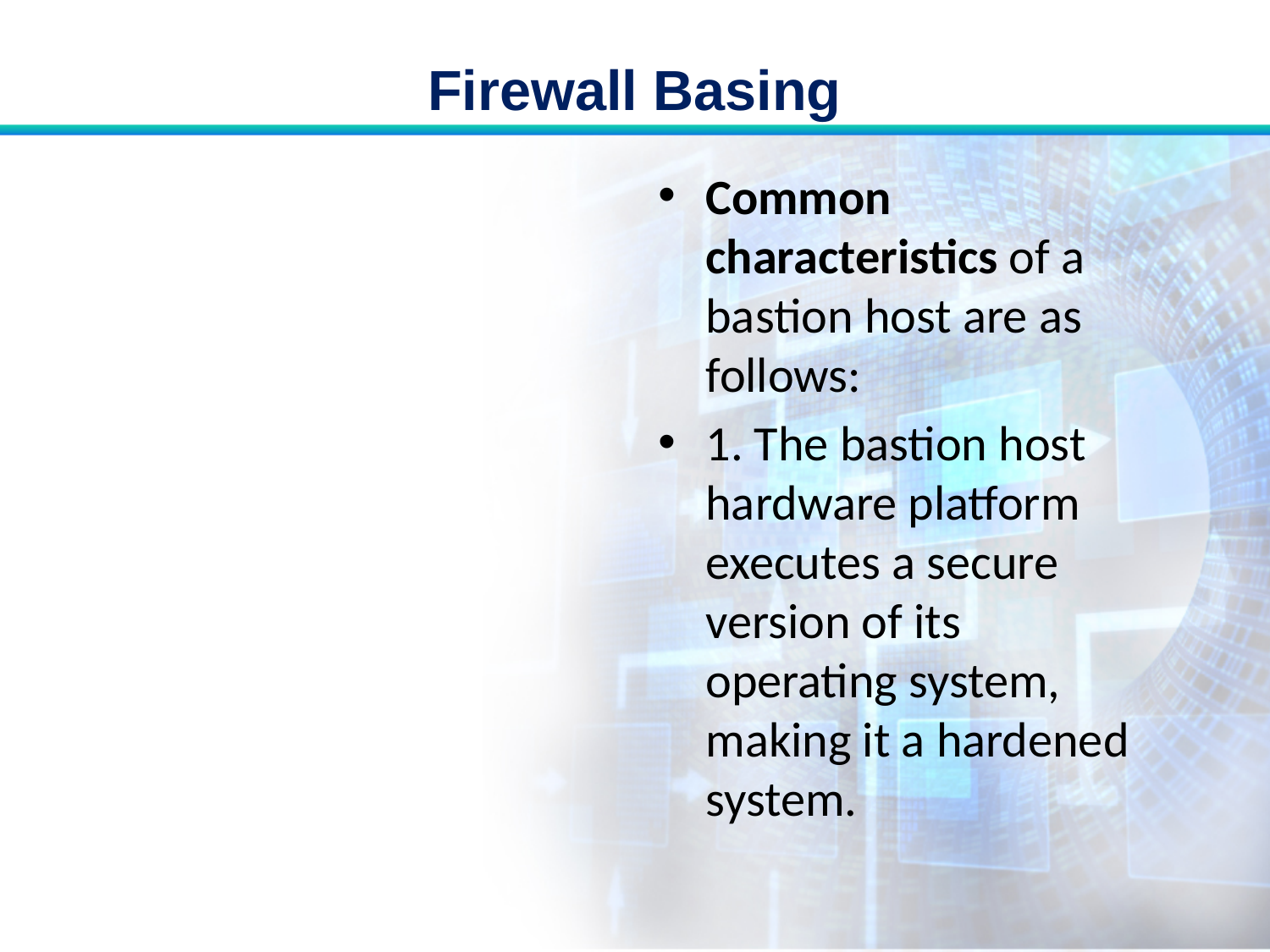

# Firewall Basing
Common characteristics of a bastion host are as follows:
1. The bastion host hardware platform executes a secure version of its operating system, making it a hardened system.